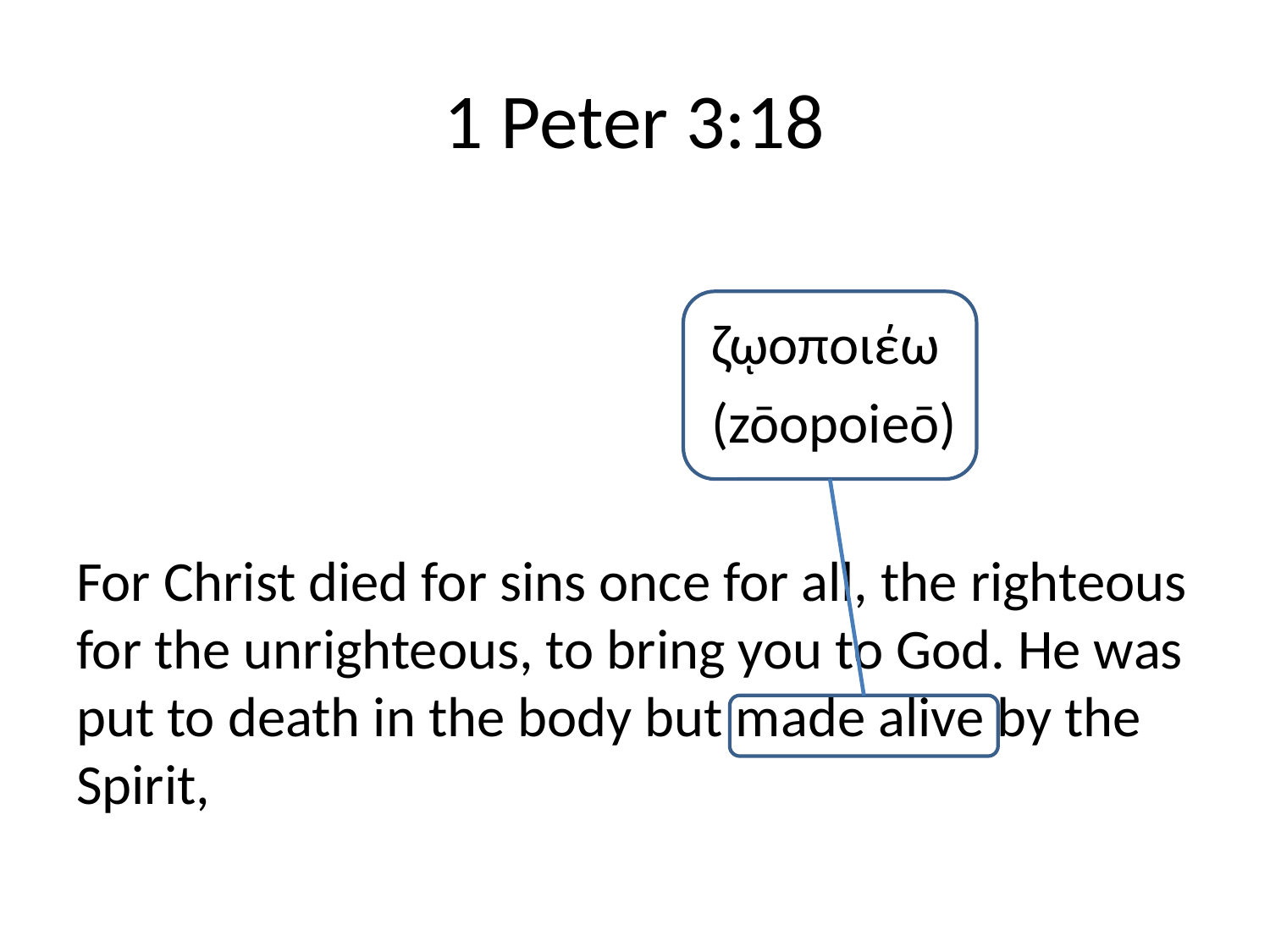

# 1 Peter 3:18

					ζῳοποιέω
					(zōopoieō)

For Christ died for sins once for all, the righteous for the unrighteous, to bring you to God. He was put to death in the body but made alive by the Spirit,